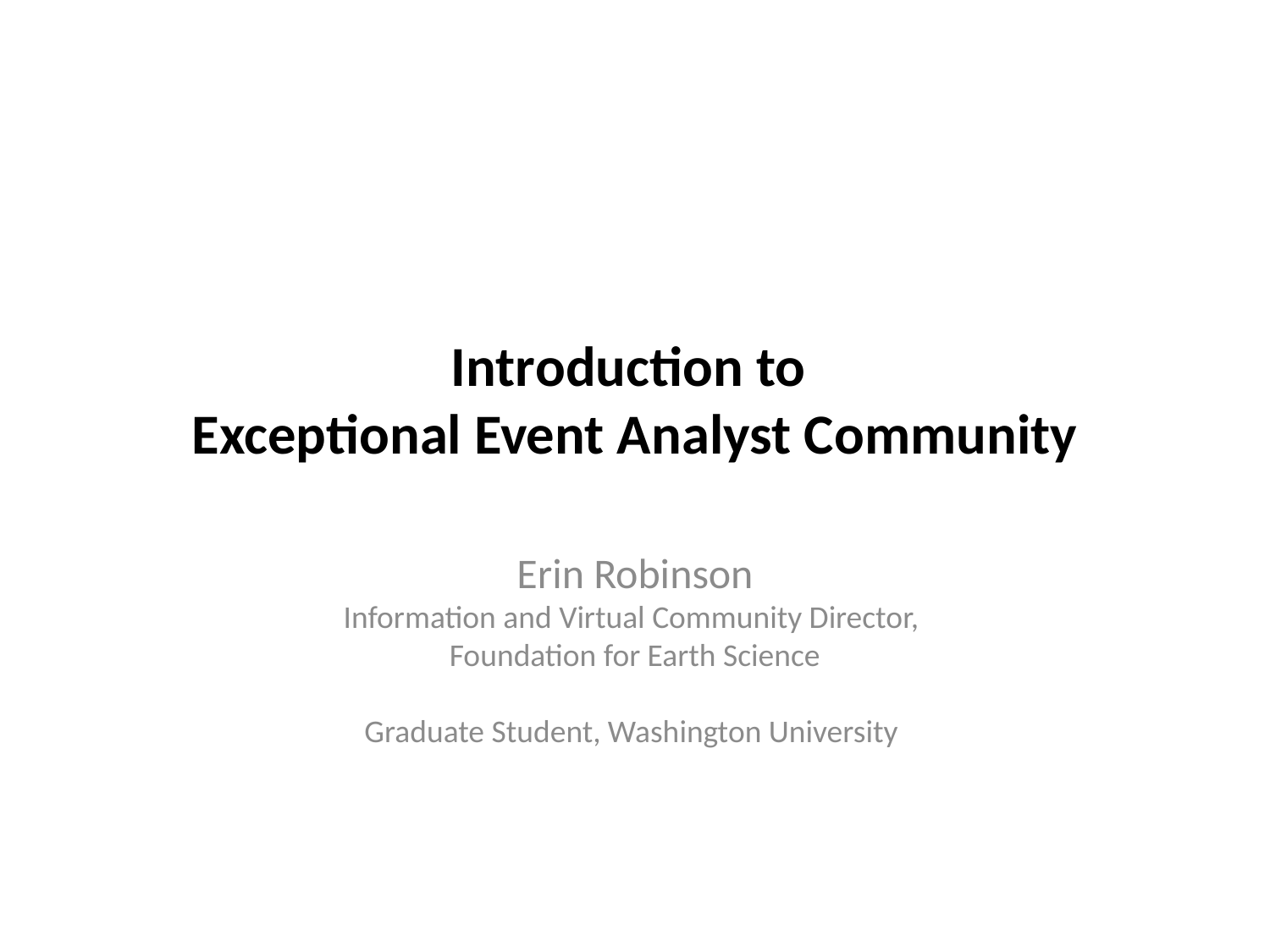

# Introduction to Exceptional Event Analyst Community
Erin Robinson
Information and Virtual Community Director,
Foundation for Earth Science
Graduate Student, Washington University